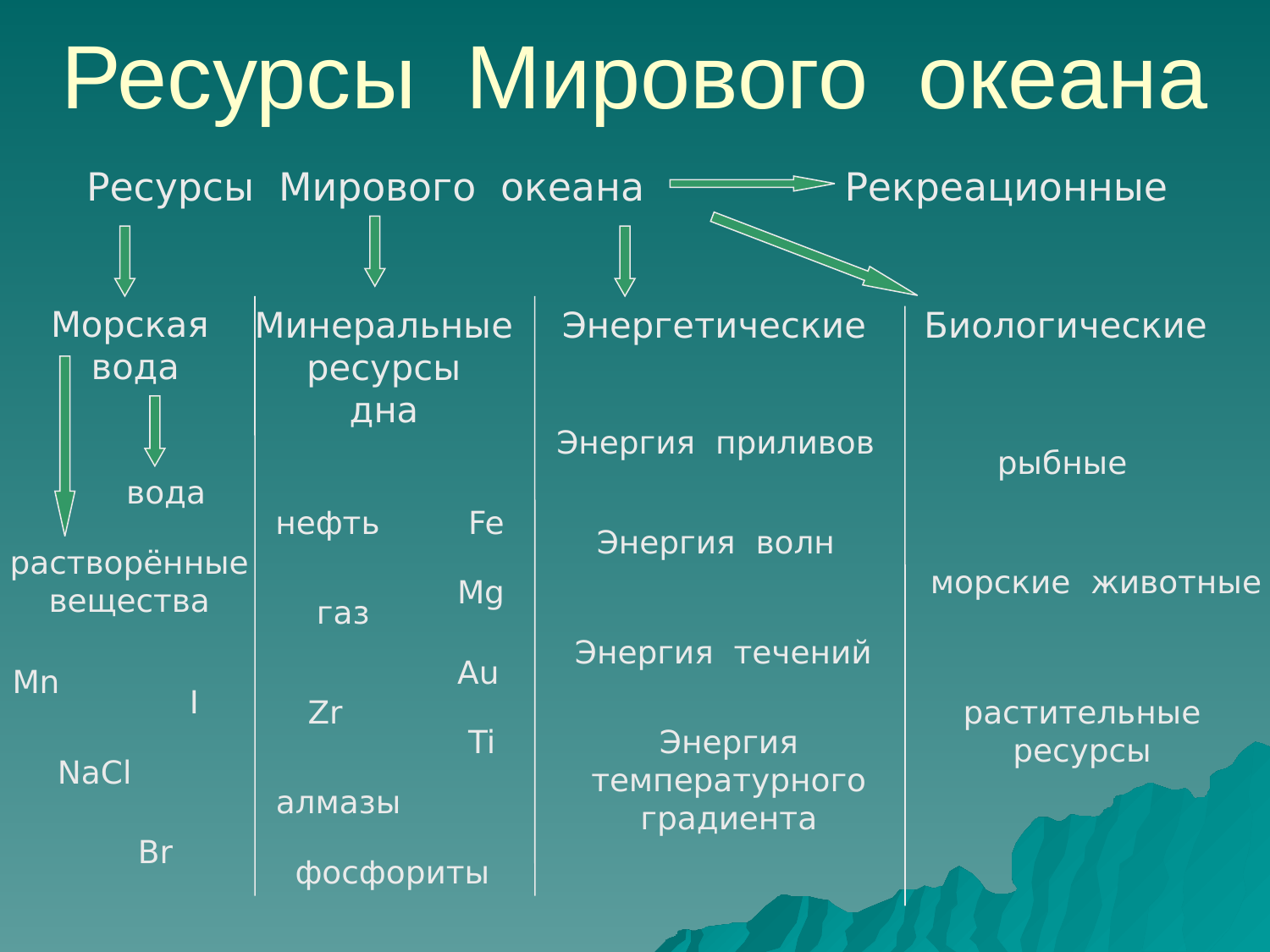

# Ресурсы  Мирового  океана

Ресурсы  Мирового  океана
Рекреационные

Морская  вода
Минеральные
ресурсы
дна

Энергетические
Биологические

Энергия  приливов
рыбные
вода
нефть
Fe
Энергия  волн
растворённые
вещества
морские  животные
Mg
газ
Энергия  течений
Au
Mn
I
Zr
растительные
ресурсы
Ti
Энергия
температурного
градиента
NaCl
алмазы
Br
фосфориты